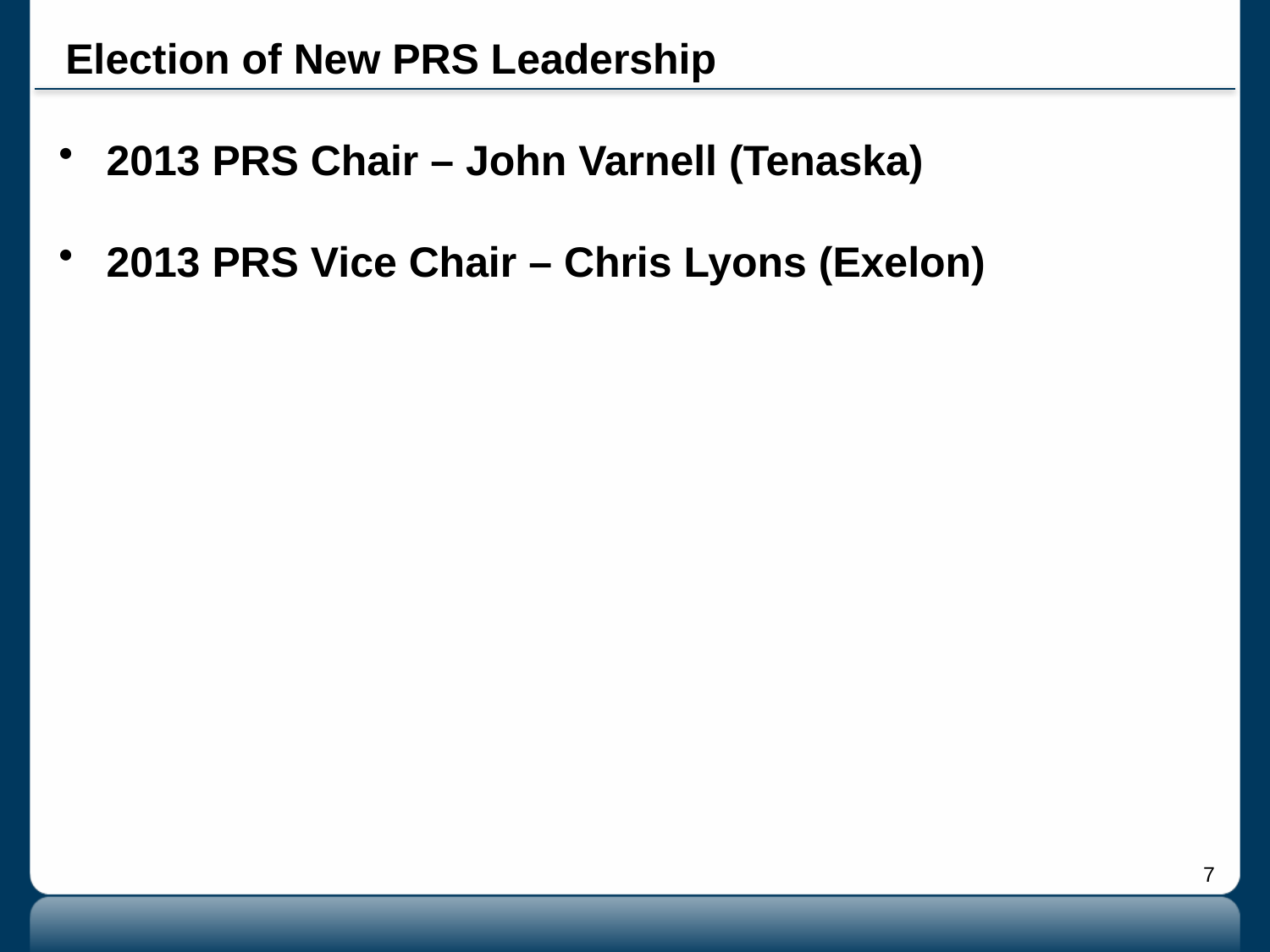

# Election of New PRS Leadership

2013 PRS Chair – John Varnell (Tenaska)

2013 PRS Vice Chair – Chris Lyons (Exelon)